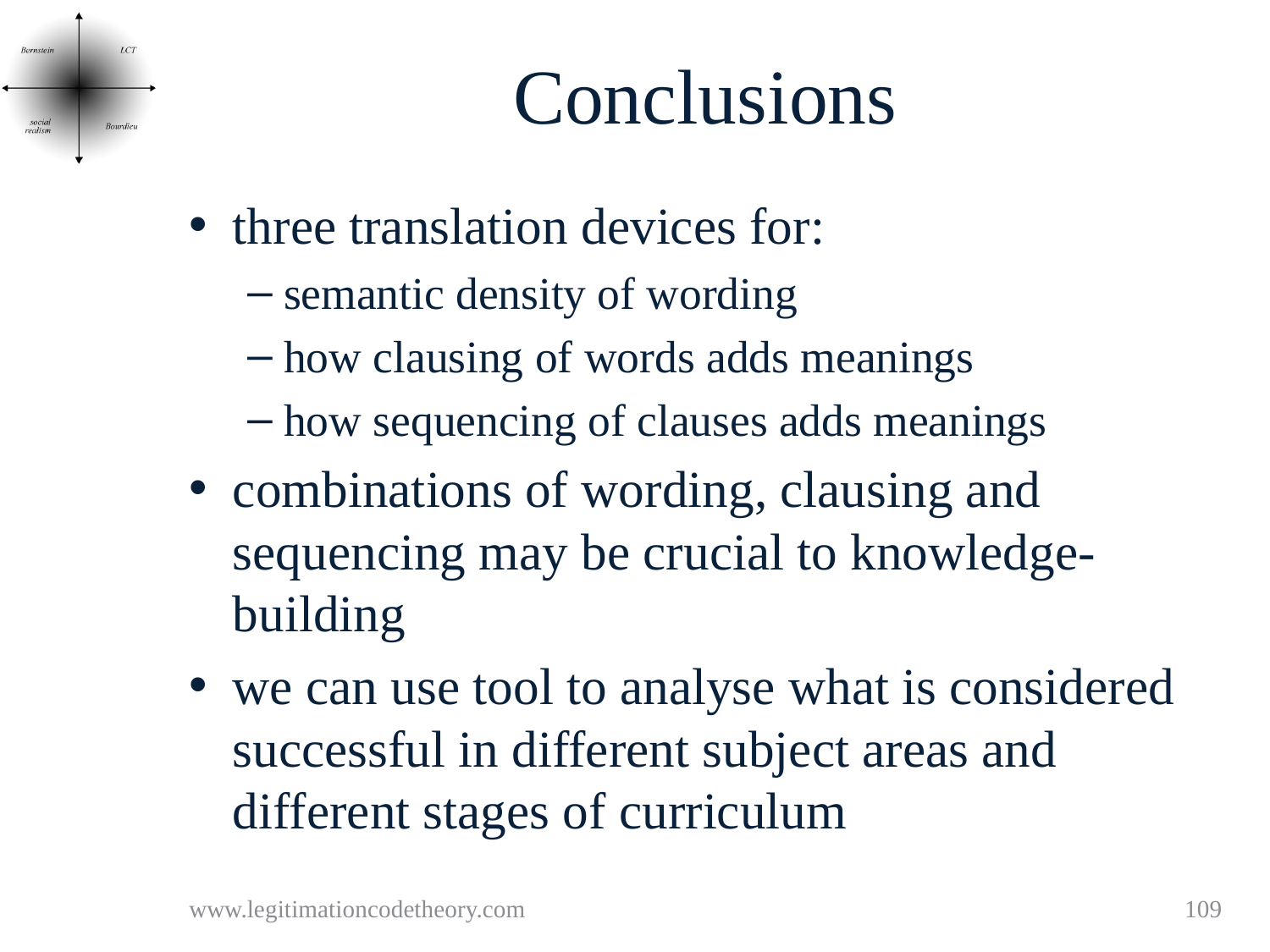

# Conclusions

three translation devices for:
semantic density of wording
how clausing of words adds meanings
how sequencing of clauses adds meanings
combinations of wording, clausing and sequencing may be crucial to knowledge-building
we can use tool to analyse what is considered successful in different subject areas and different stages of curriculum
www.legitimationcodetheory.com
109